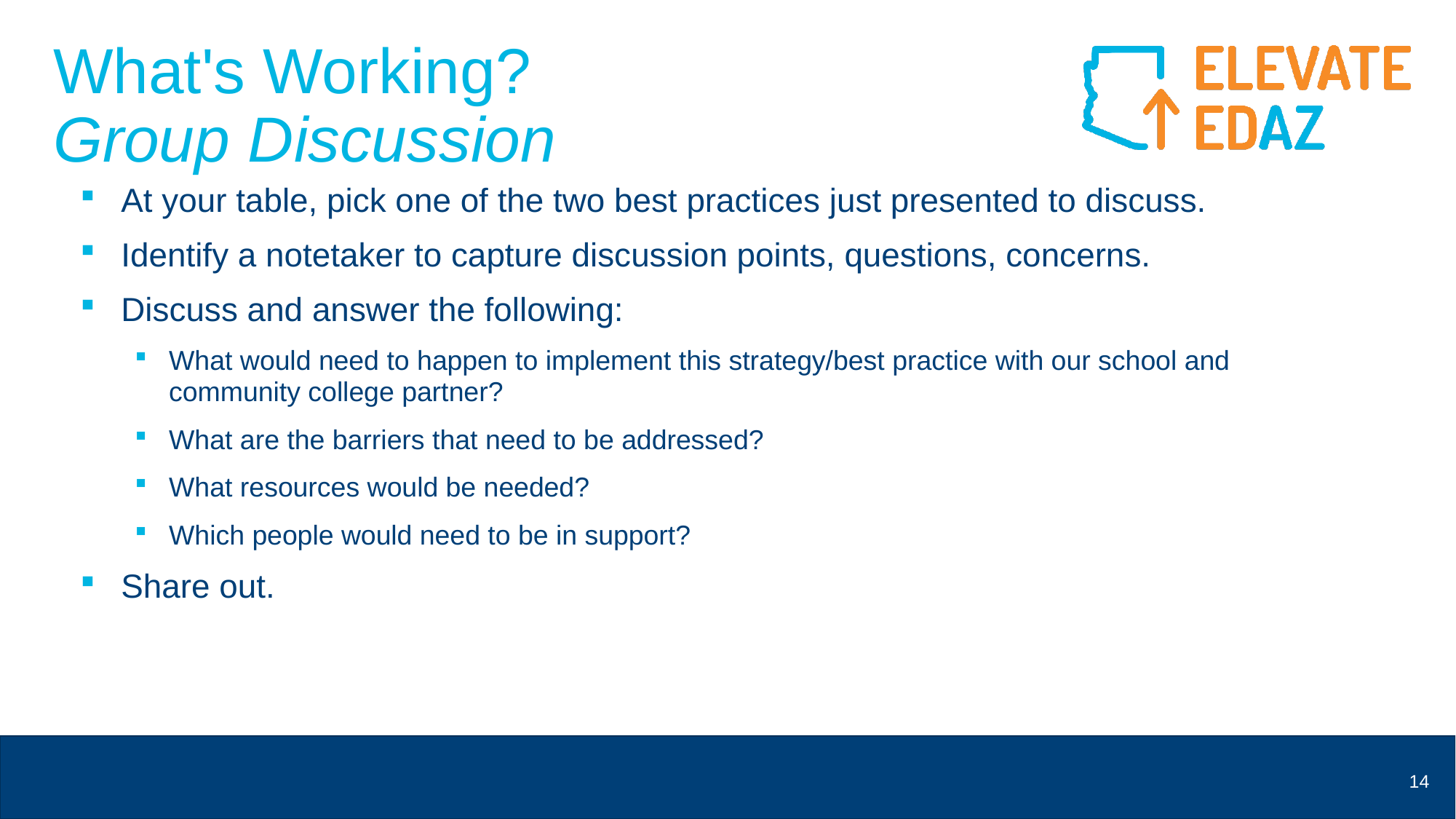

# What's Working? Group Discussion
At your table, pick one of the two best practices just presented to discuss.
Identify a notetaker to capture discussion points, questions, concerns.
Discuss and answer the following:
What would need to happen to implement this strategy/best practice with our school and community college partner?
What are the barriers that need to be addressed?
What resources would be needed?
Which people would need to be in support?
Share out.

14